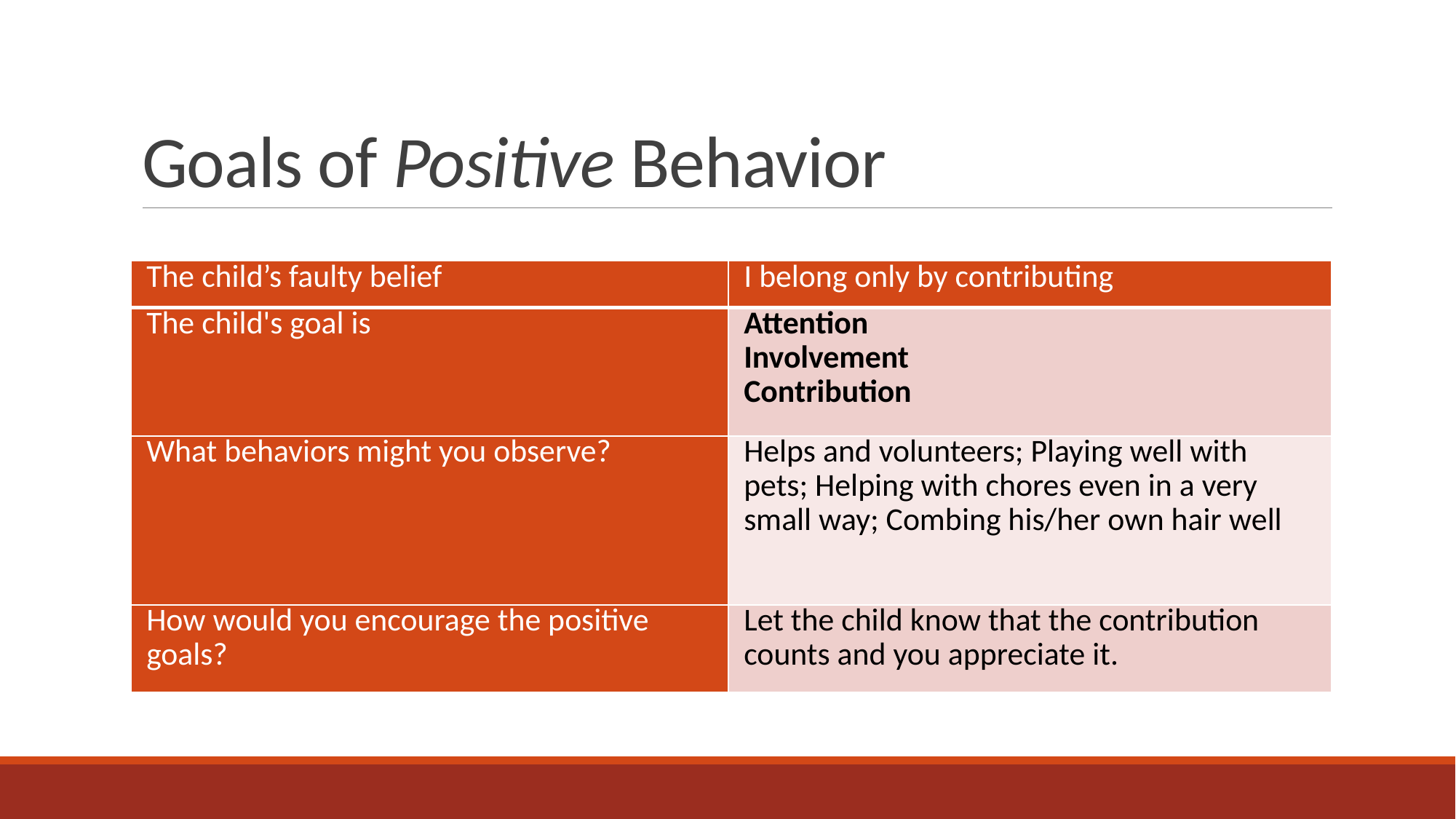

# Goals of Positive Behavior
| The child’s faulty belief | I belong only by contributing |
| --- | --- |
| The child's goal is | Attention Involvement Contribution |
| What behaviors might you observe? | Helps and volunteers; Playing well with pets; Helping with chores even in a very small way; Combing his/her own hair well |
| How would you encourage the positive goals? | Let the child know that the contribution counts and you appreciate it. |